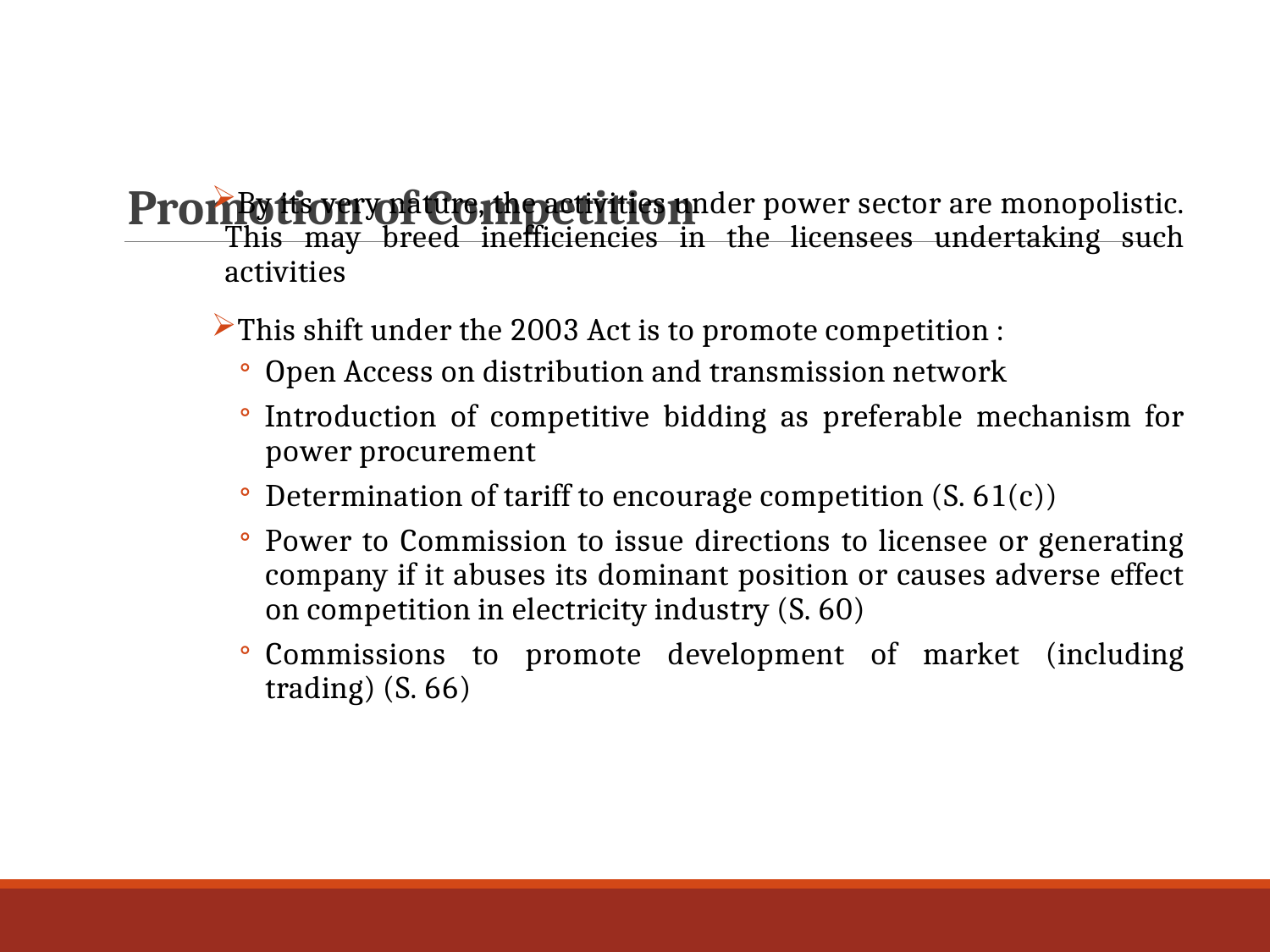

# Promotion of Competition
By its very nature, the activities under power sector are monopolistic. This may breed inefficiencies in the licensees undertaking such activities
This shift under the 2003 Act is to promote competition :
Open Access on distribution and transmission network
Introduction of competitive bidding as preferable mechanism for power procurement
Determination of tariff to encourage competition (S. 61(c))
Power to Commission to issue directions to licensee or generating company if it abuses its dominant position or causes adverse effect on competition in electricity industry (S. 60)
Commissions to promote development of market (including trading) (S. 66)